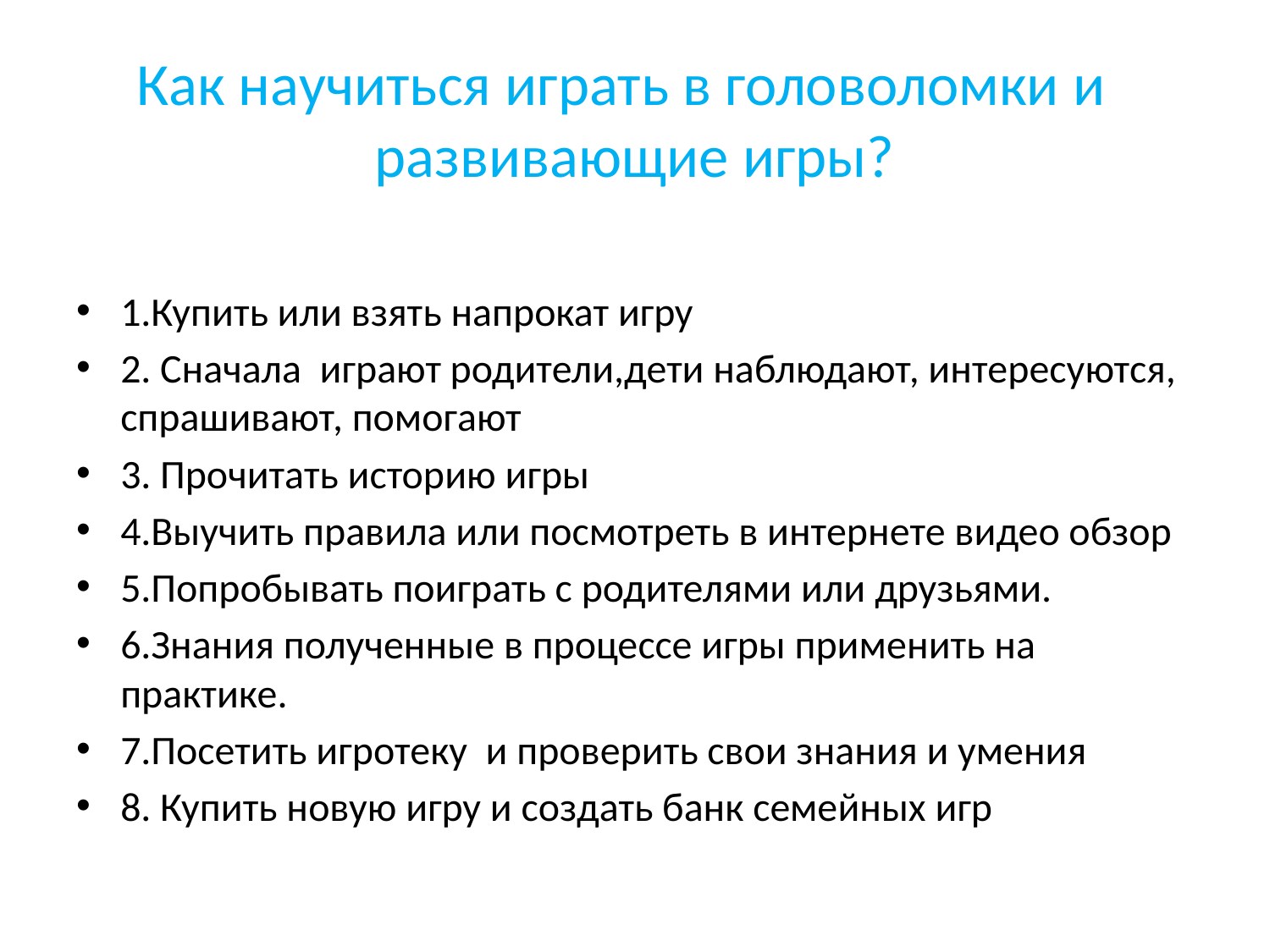

# Как научиться играть в головоломки и   развивающие игры?

1.Купить или взять напрокат игру
2. Сначала  играют родители,дети наблюдают, интересуются, спрашивают, помогают
3. Прочитать историю игры
4.Выучить правила или посмотреть в интернете видео обзор
5.Попробывать поиграть с родителями или друзьями.
6.Знания полученные в процессе игры применить на практике.
7.Посетить игротеку  и проверить свои знания и умения
8. Купить новую игру и создать банк семейных игр